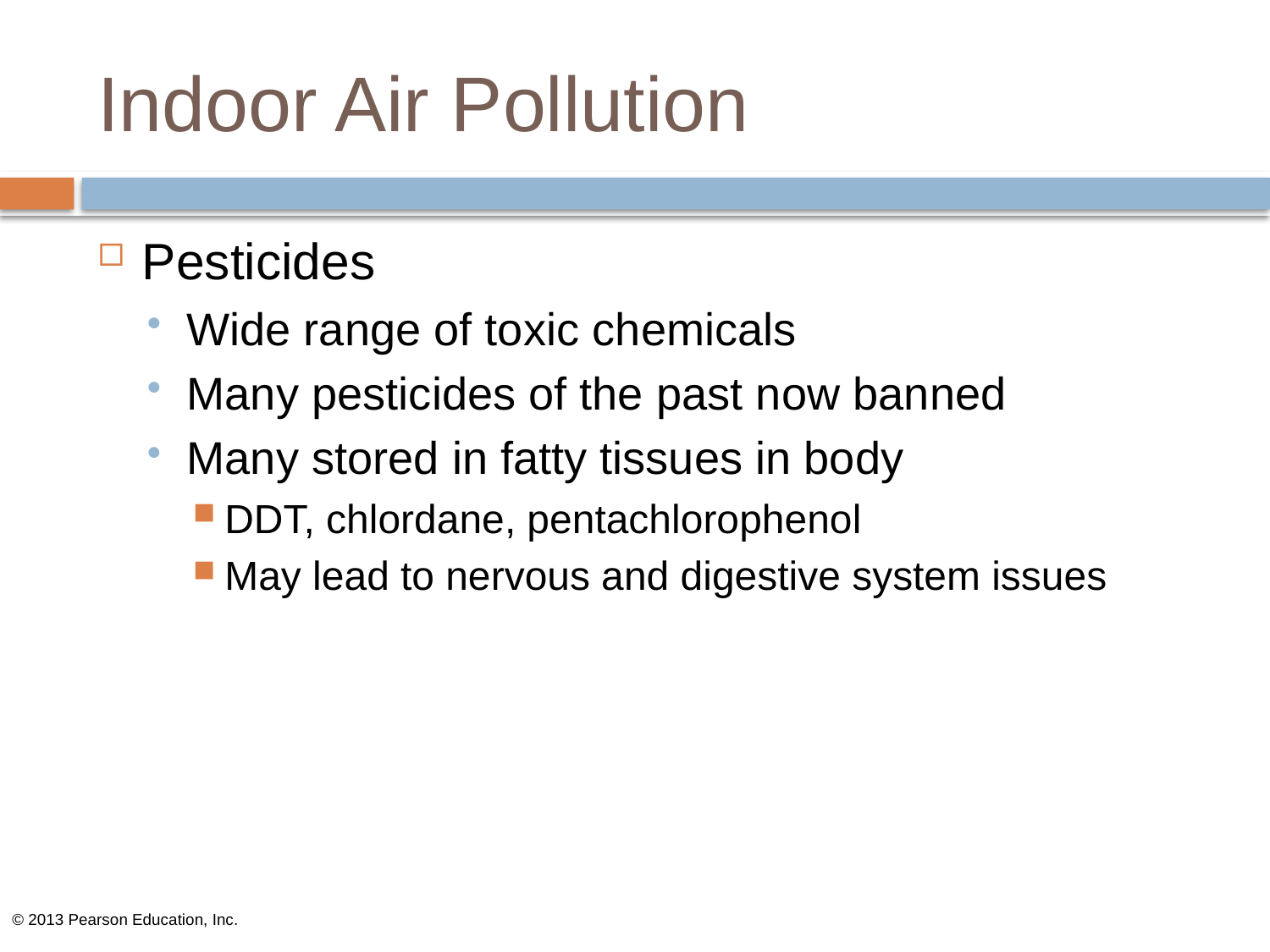

# Indoor Air Pollution
Pesticides
Wide range of toxic chemicals
Many pesticides of the past now banned
Many stored in fatty tissues in body
DDT, chlordane, pentachlorophenol
May lead to nervous and digestive system issues